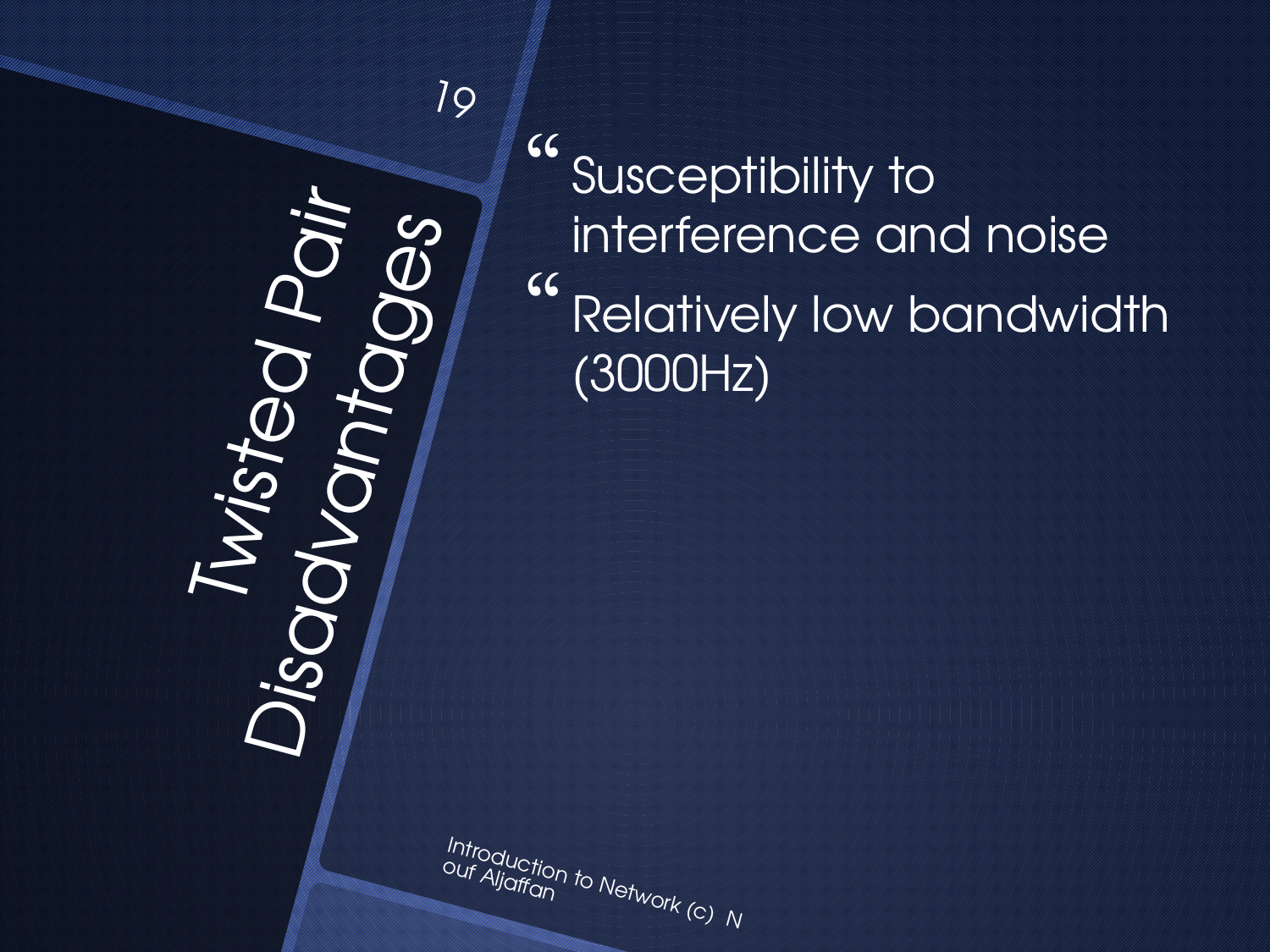

19
Susceptibility to interference and noise
Relatively low bandwidth (3000Hz)
# Twisted Pair Disadvantages
Introduction to Network (c)  Nouf Aljaffan